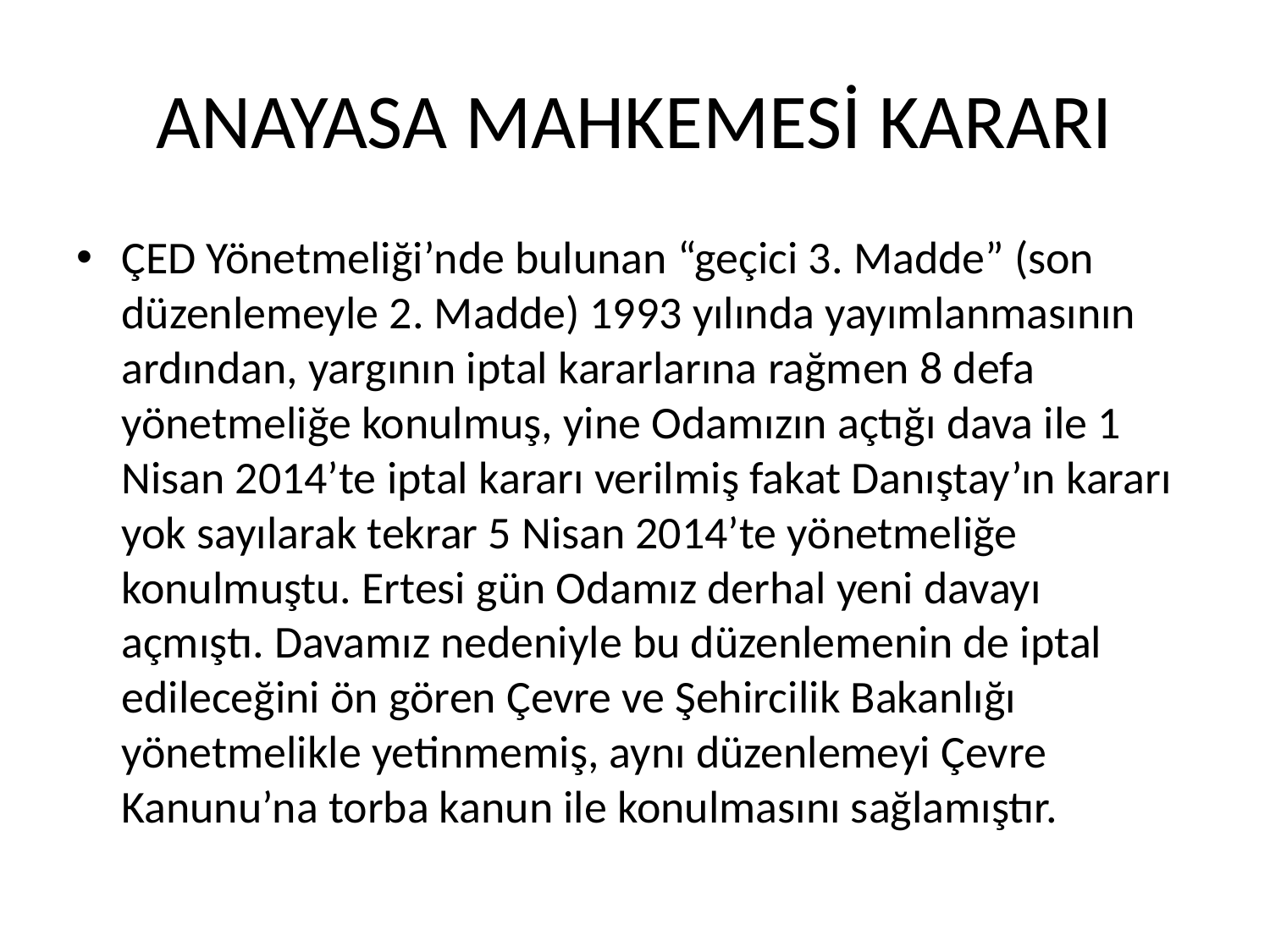

# ANAYASA MAHKEMESİ KARARI
ÇED Yönetmeliği’nde bulunan “geçici 3. Madde” (son düzenlemeyle 2. Madde) 1993 yılında yayımlanmasının ardından, yargının iptal kararlarına rağmen 8 defa yönetmeliğe konulmuş, yine Odamızın açtığı dava ile 1 Nisan 2014’te iptal kararı verilmiş fakat Danıştay’ın kararı yok sayılarak tekrar 5 Nisan 2014’te yönetmeliğe konulmuştu. Ertesi gün Odamız derhal yeni davayı açmıştı. Davamız nedeniyle bu düzenlemenin de iptal edileceğini ön gören Çevre ve Şehircilik Bakanlığı  yönetmelikle yetinmemiş, aynı düzenlemeyi Çevre Kanunu’na torba kanun ile konulmasını sağlamıştır.